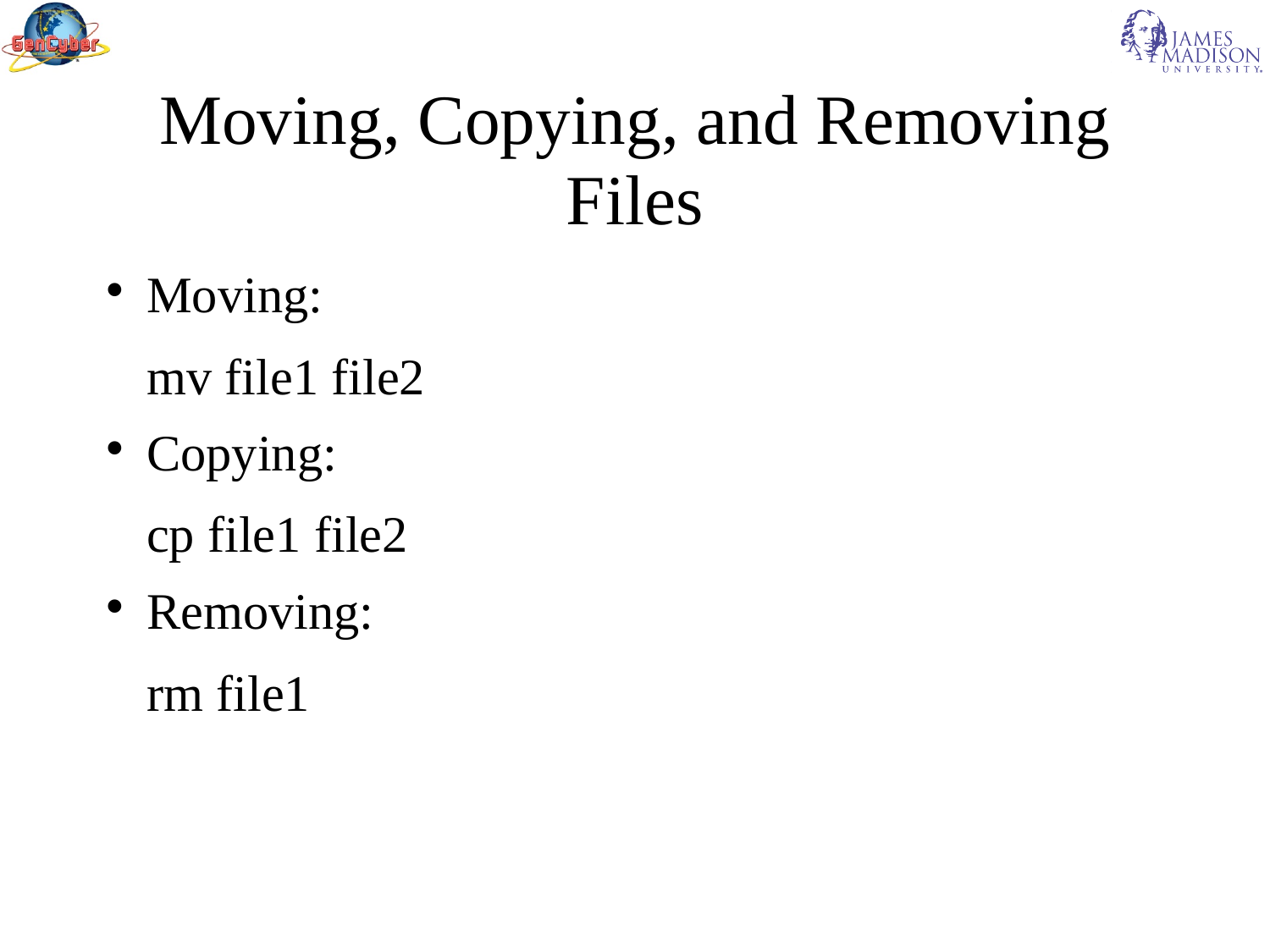

Moving, Copying, and Removing Files
Moving:
	mv file1 file2
Copying:
	cp file1 file2
Removing:
	rm file1